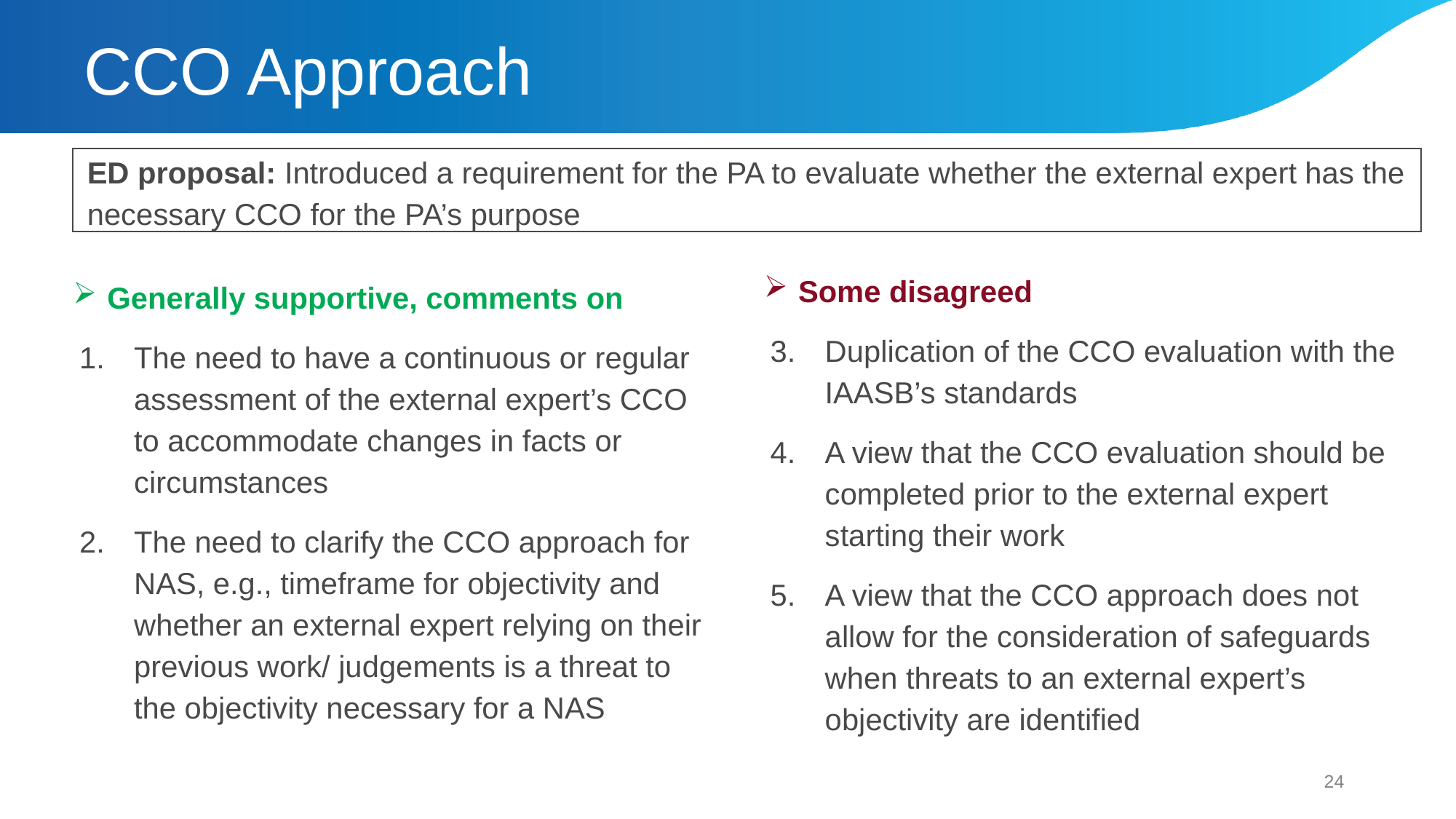

# CCO Approach
ED proposal: Introduced a requirement for the PA to evaluate whether the external expert has the necessary CCO for the PA’s purpose
Some disagreed
Duplication of the CCO evaluation with the IAASB’s standards
A view that the CCO evaluation should be completed prior to the external expert starting their work
A view that the CCO approach does not allow for the consideration of safeguards when threats to an external expert’s objectivity are identified
Generally supportive, comments on
The need to have a continuous or regular assessment of the external expert’s CCO to accommodate changes in facts or circumstances
The need to clarify the CCO approach for NAS, e.g., timeframe for objectivity and whether an external expert relying on their previous work/ judgements is a threat to the objectivity necessary for a NAS
24